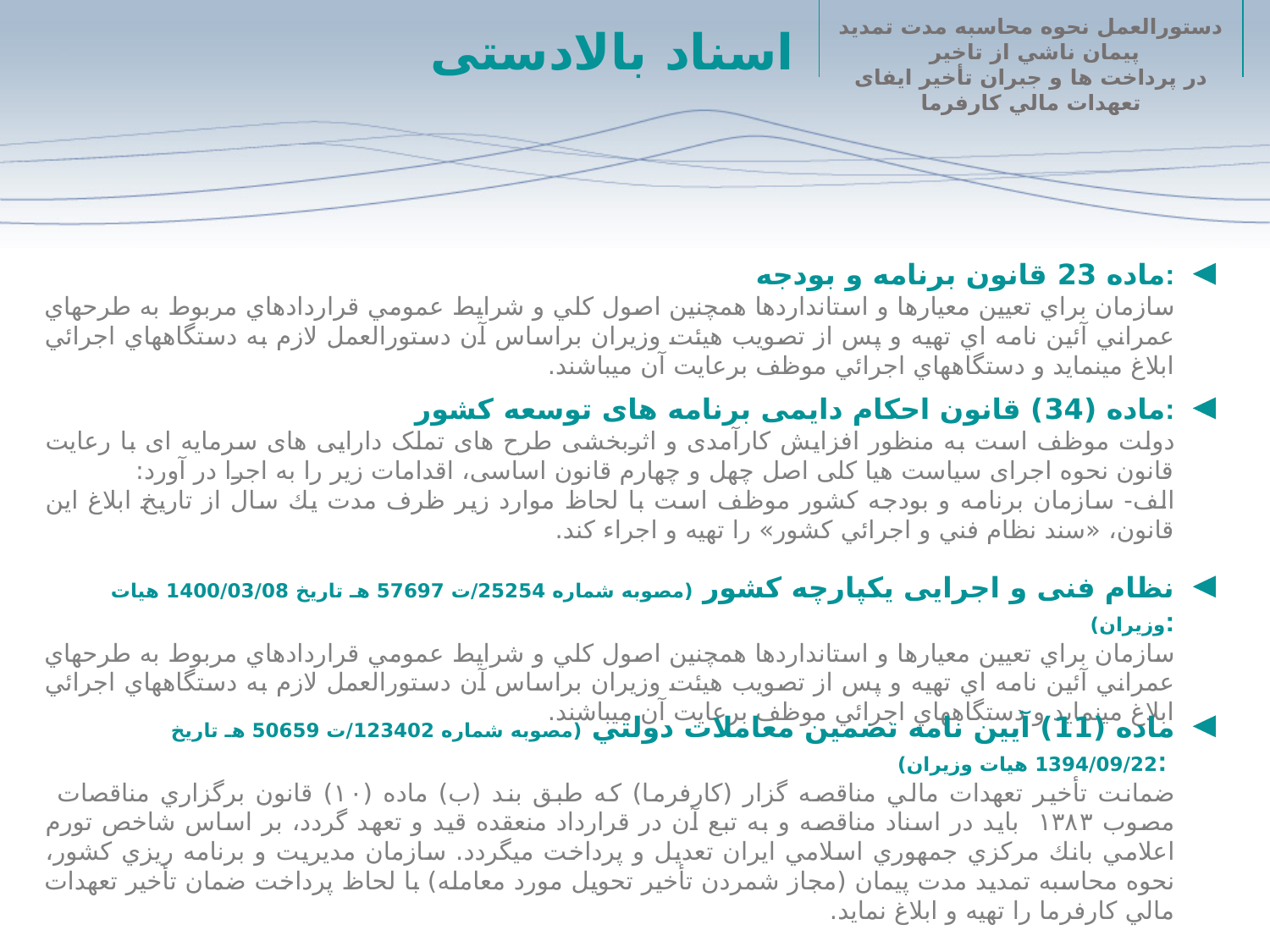

اسناد بالادستی
ماده 23 قانون برنامه و بودجه:
سازمان براي تعيين معيارها و استانداردها همچنين اصول كلي و شرايط عمومي قراردادهاي مربوط به طرحهاي عمراني آئين ‌نامه ‌اي تهيه ‌و پس از تصويب هيئت وزيران براساس آن دستورالعمل لازم به دستگاههاي اجرائي ابلاغ مينمايد و دستگاههاي اجرائي موظف برعايت آن‌ ميباشند.

ماده (34) قانون احکام دایمی برنامه های توسعه کشور:
دولت موظف است به منظور افزایش کارآمدی و اثربخشی طرح های تملک دارایی های سرمایه ای با رعایت قانون نحوه اجرای سیاست هیا کلی اصل چهل و چهارم قانون اساسی، اقدامات زیر را به اجرا در آورد:
الف- سازمان برنامه و بودجه كشور موظف است با لحاظ موارد زير ظرف مدت يك سال از تاريخ ابلاغ اين قانون، «سند نظام فني و اجرائي کشور» را تهيه و اجراء كند.

نظام فنی و اجرایی یکپارچه کشور (مصوبه شماره 25254/ت 57697 هـ تاریخ 1400/03/08 هیات وزیران):
سازمان براي تعيين معيارها و استانداردها همچنين اصول كلي و شرايط عمومي قراردادهاي مربوط به طرحهاي عمراني آئين ‌نامه ‌اي تهيه ‌و پس از تصويب هيئت وزيران براساس آن دستورالعمل لازم به دستگاههاي اجرائي ابلاغ مينمايد و دستگاههاي اجرائي موظف برعايت آن‌ ميباشند.

ماده (11) آيين نامه تضمين معاملات دولتي (مصوبه شماره 123402/ت 50659 هـ تاریخ 1394/09/22 هيات وزيران):
ضمانت تأخير تعهدات مالي مناقصه گزار (كارفرما) كه طبق بند (ب) ماده (١٠) قانون برگزاري مناقصات  مصوب ١٣٨٣  بايد در اسناد مناقصه و به تبع آن در قرارداد منعقده قيد و تعهد گردد، بر اساس شاخص تورم اعلامي بانك مركزي جمهوري اسلامي ايران تعديل و پرداخت ميگردد. سازمان مديريت و برنامه ريزي كشور، نحوه محاسبه تمديد مدت پيمان (مجاز شمردن تأخير تحويل مورد معامله) با لحاظ پرداخت ضمان تأخير تعهدات مالي كارفرما را تهيه و ابلاغ نمايد.